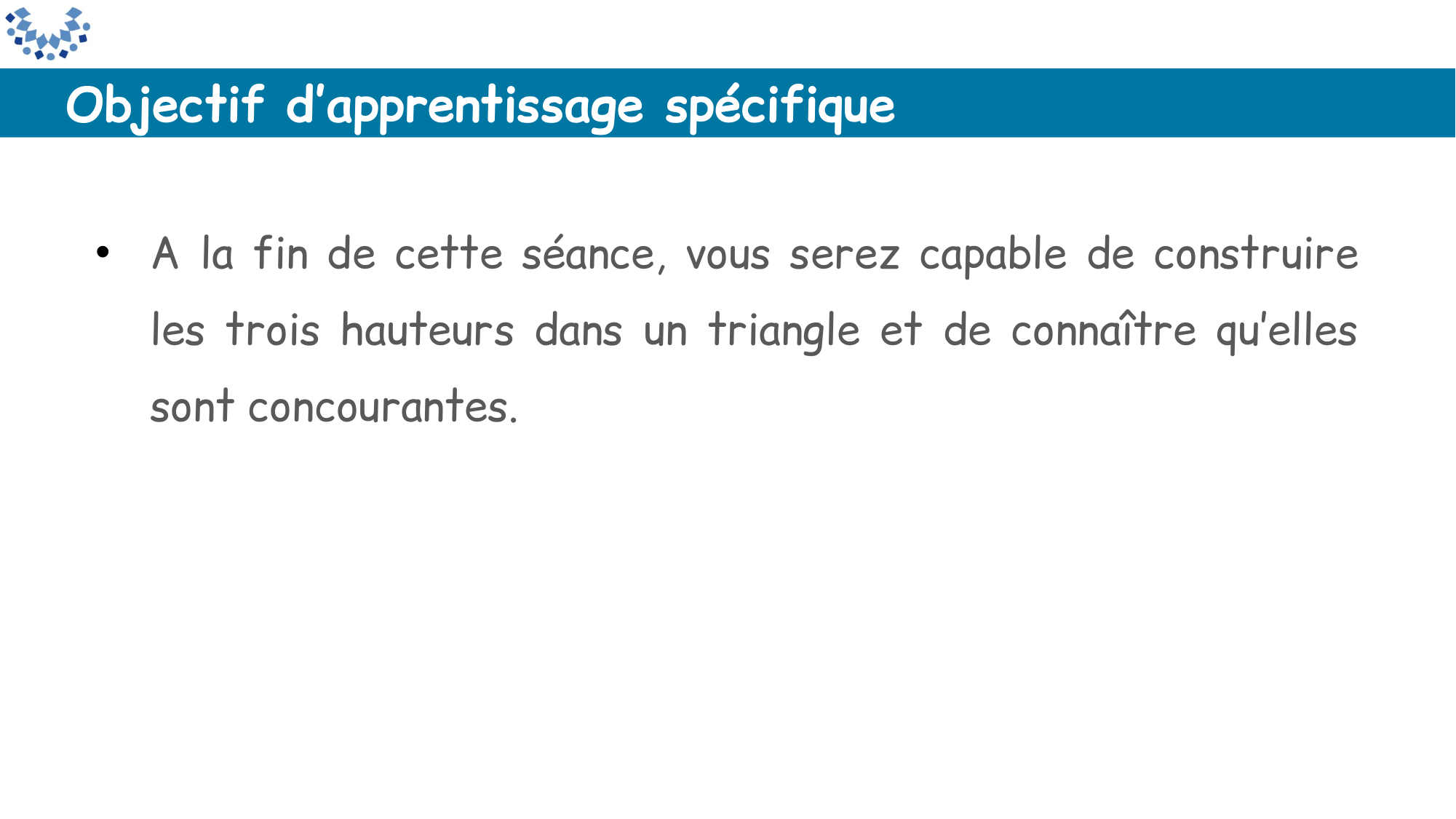

Objectif d’apprentissage spécifique
A la fin de cette séance, vous serez capable de construire les trois hauteurs dans un triangle et de connaître qu’elles sont concourantes.